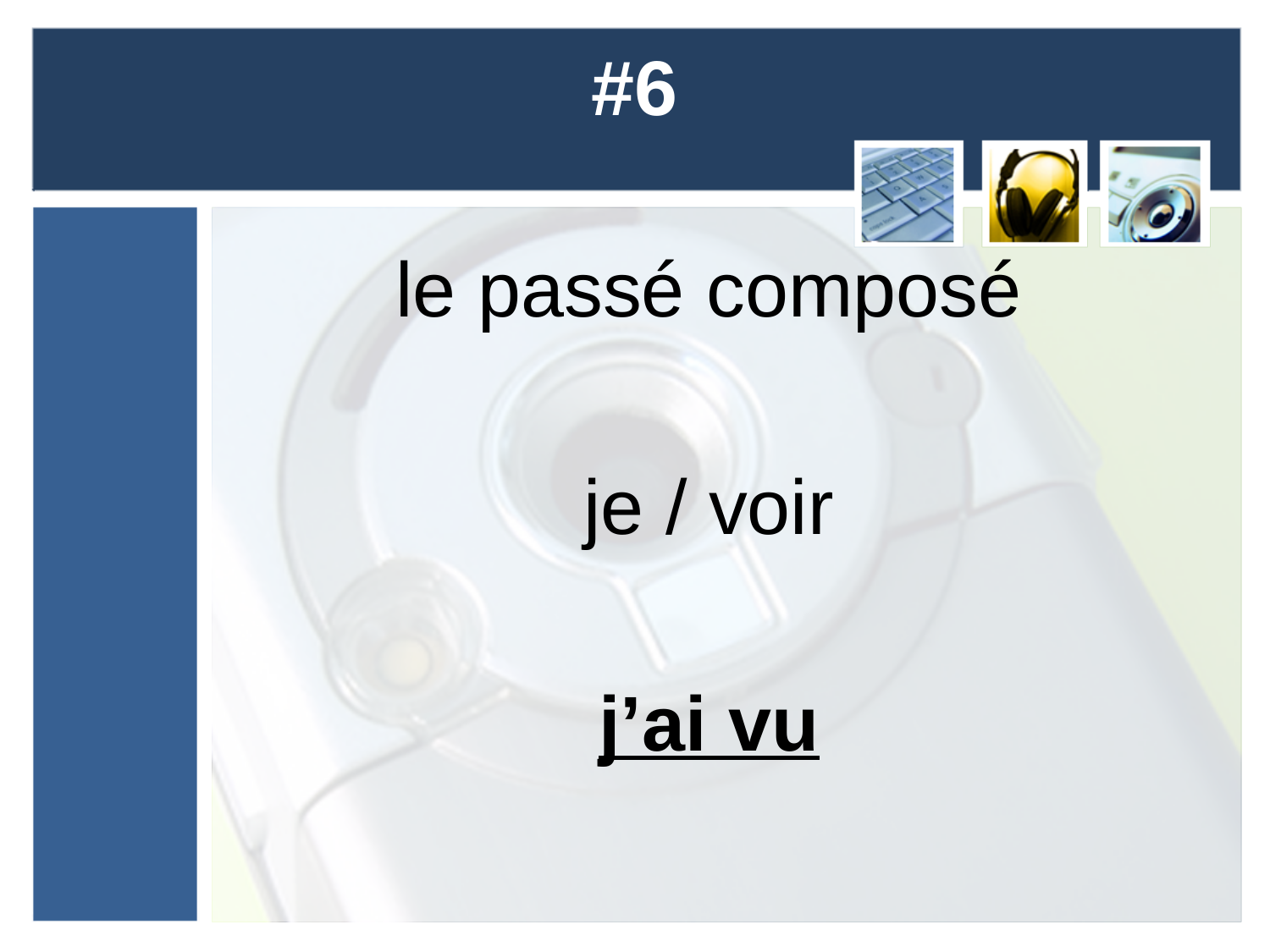

# #6
le passé composé

je / voir

j’ai vu